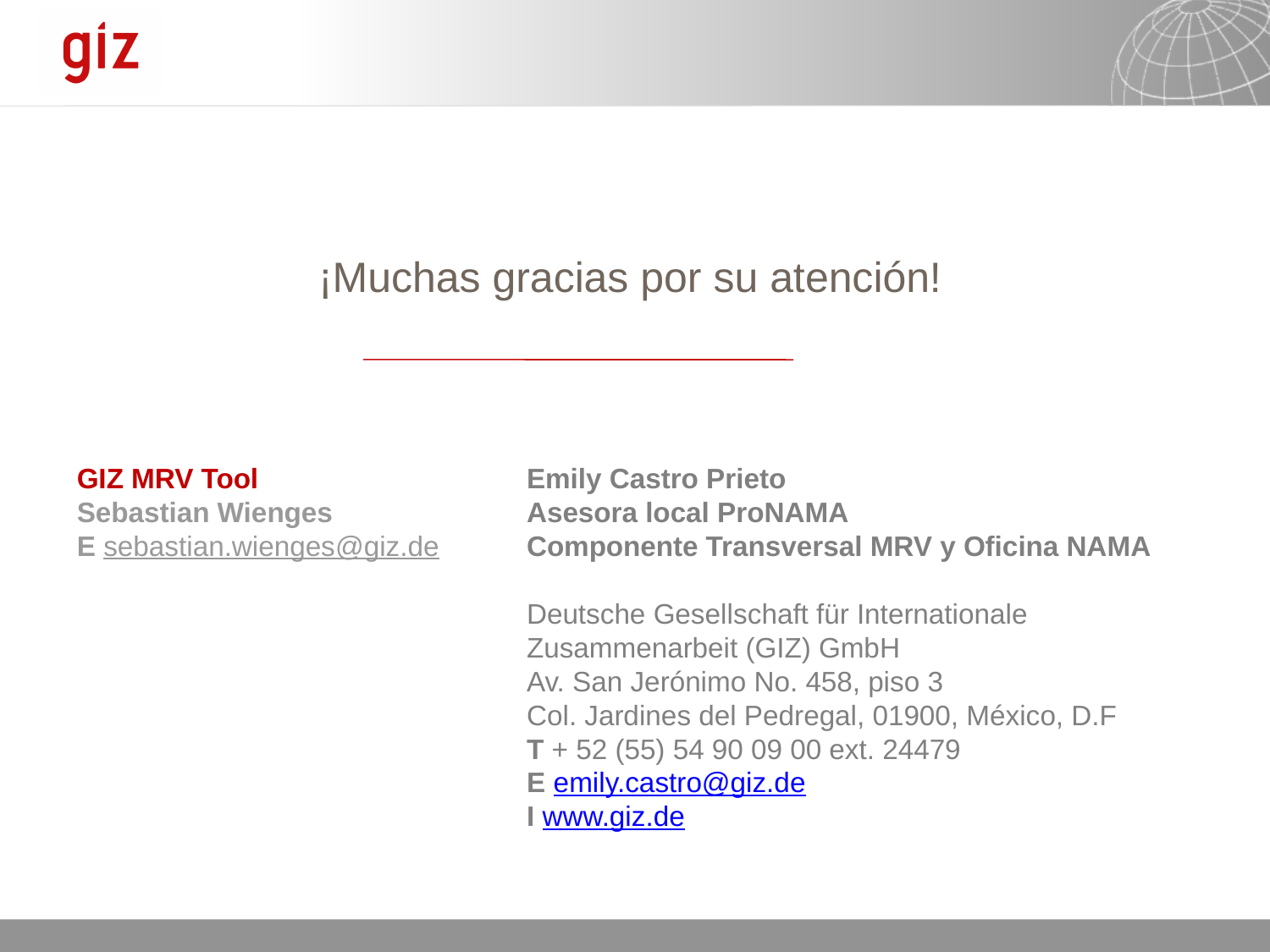

¡Muchas gracias por su atención!

GIZ MRV Tool
Sebastian Wienges
E sebastian.wienges@giz.de
Emily Castro Prieto
Asesora local ProNAMA
Componente Transversal MRV y Oficina NAMA

Deutsche Gesellschaft für Internationale Zusammenarbeit (GIZ) GmbH
Av. San Jerónimo No. 458, piso 3
Col. Jardines del Pedregal, 01900, México, D.F
T + 52 (55) 54 90 09 00 ext. 24479
E emily.castro@giz.de
I www.giz.de